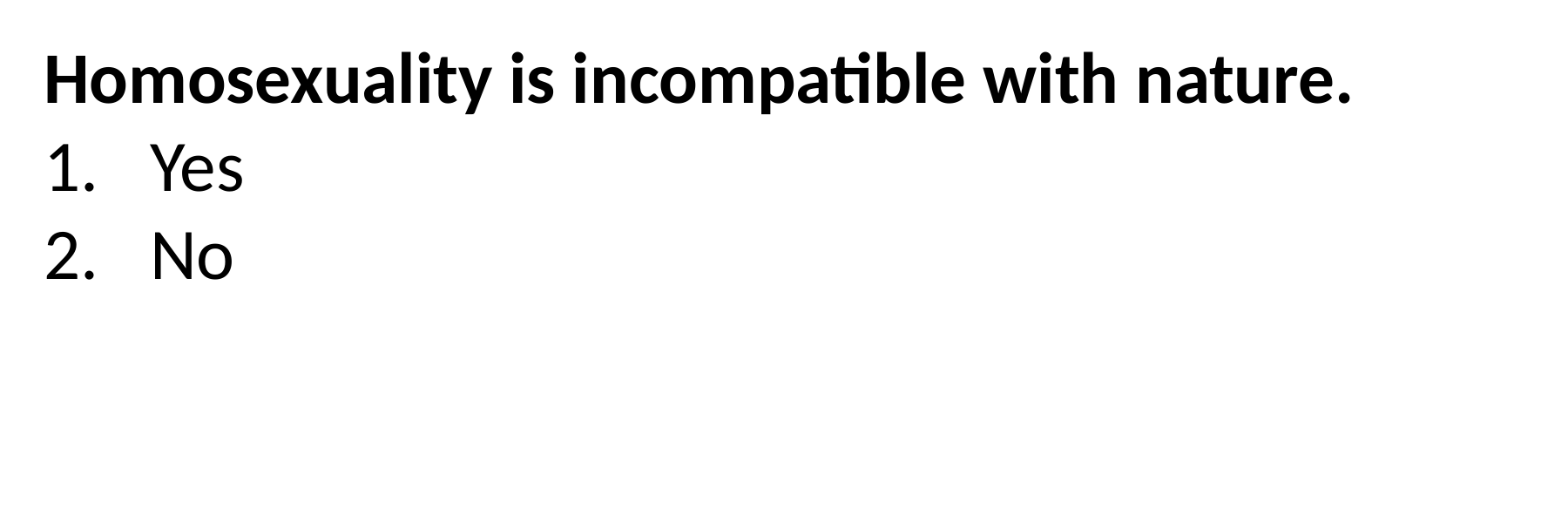

Homosexuality is incompatible with nature.
Yes
No